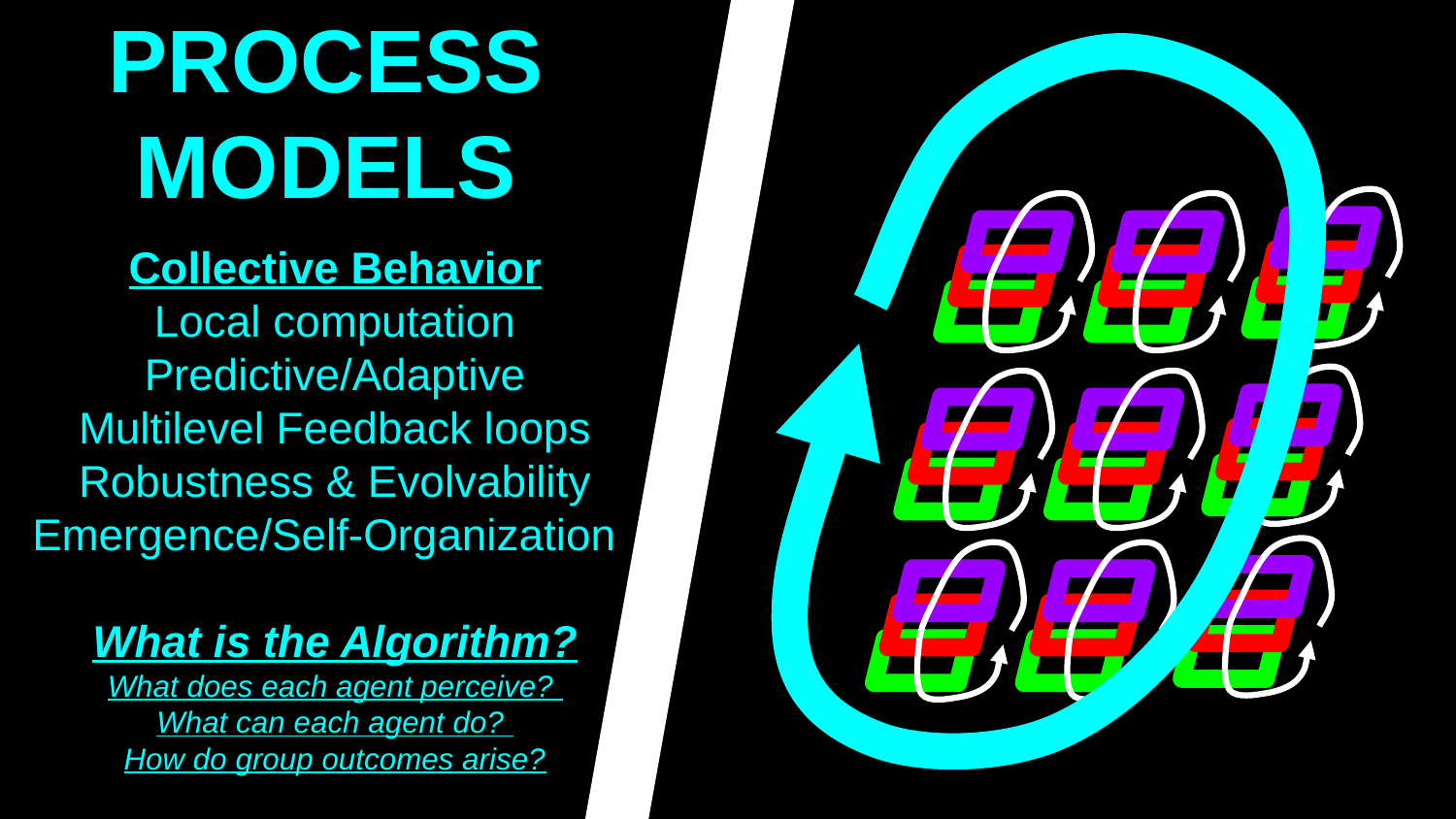

PROCESS MODELS

Collective Behavior
Local computation
Predictive/Adaptive
Multilevel Feedback loops
Robustness & Evolvability
Emergence/Self-Organization

What is the Algorithm?
What does each agent perceive?
What can each agent do?
How do group outcomes arise?